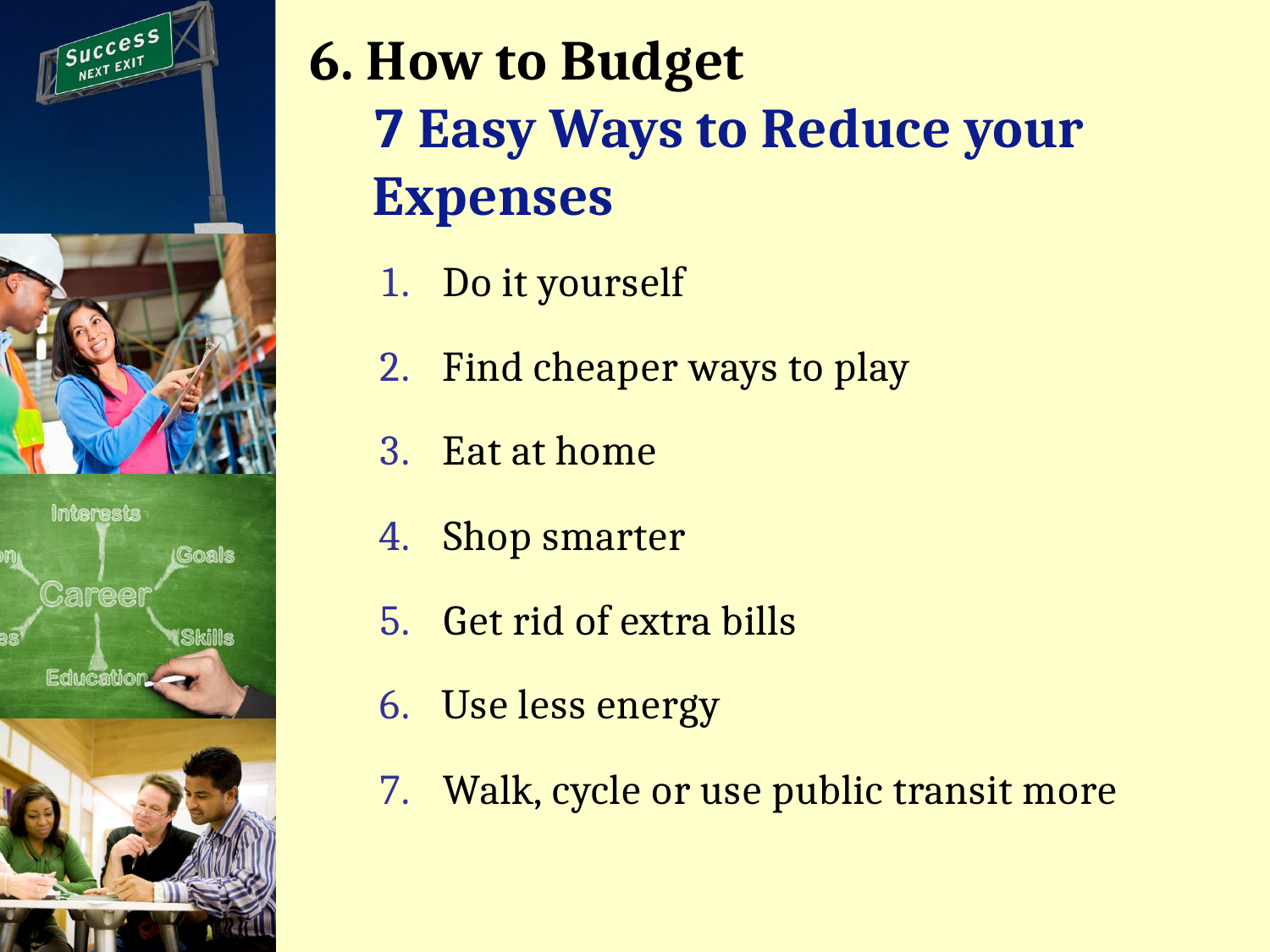

# 6. How to Budget 7 Easy Ways to Reduce your Expenses
Do it yourself
Find cheaper ways to play
Eat at home
Shop smarter
Get rid of extra bills
Use less energy
Walk, cycle or use public transit more